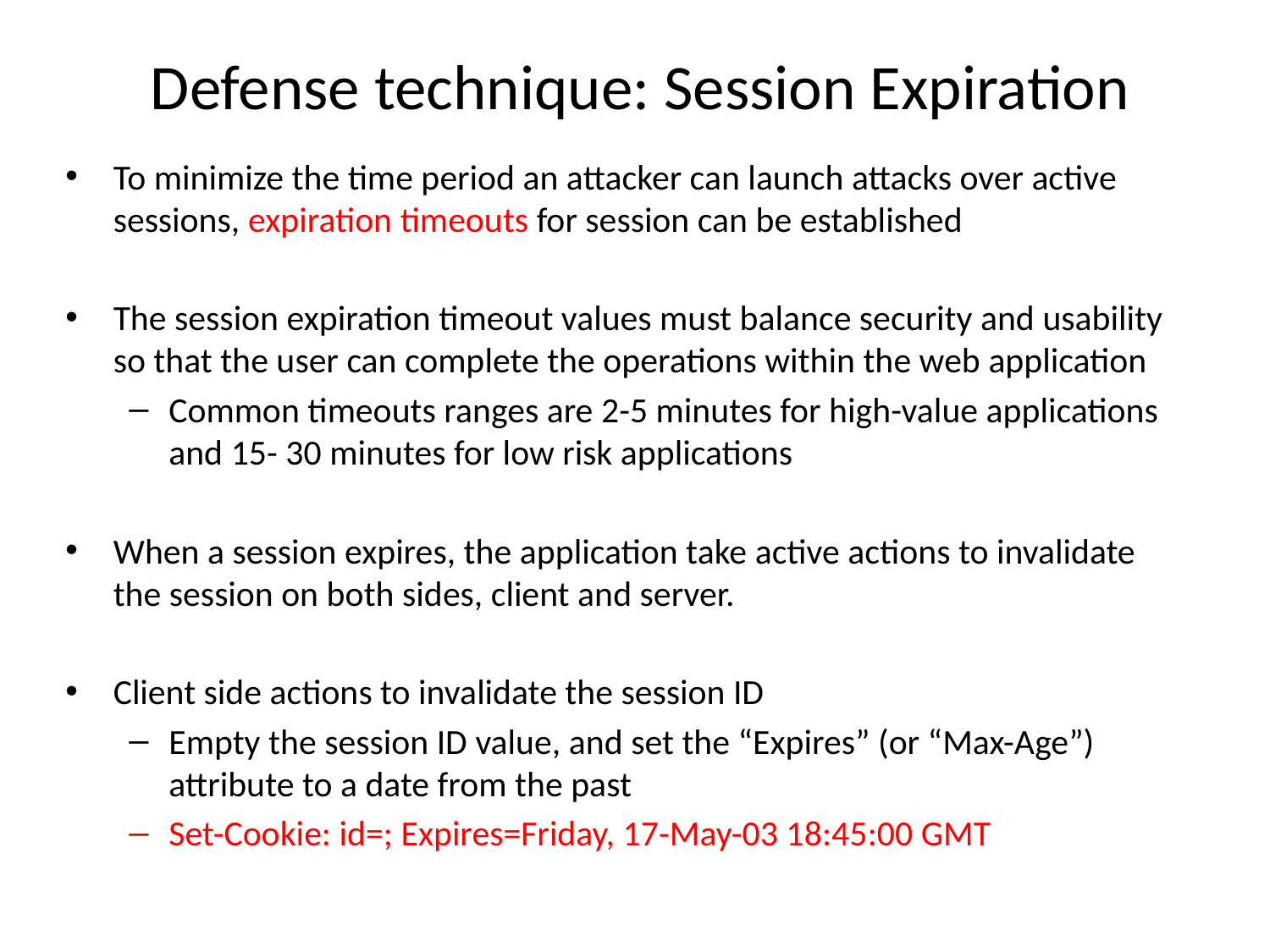

# Defense technique: Session Expiration
To minimize the time period an attacker can launch attacks over active sessions, expiration timeouts for session can be established

The session expiration timeout values must balance security and usability so that the user can complete the operations within the web application
Common timeouts ranges are 2-5 minutes for high-value applications and 15- 30 minutes for low risk applications

When a session expires, the application take active actions to invalidate the session on both sides, client and server.

Client side actions to invalidate the session ID
Empty the session ID value, and set the “Expires” (or “Max-Age”) attribute to a date from the past
Set-Cookie: id=; Expires=Friday, 17-May-03 18:45:00 GMT